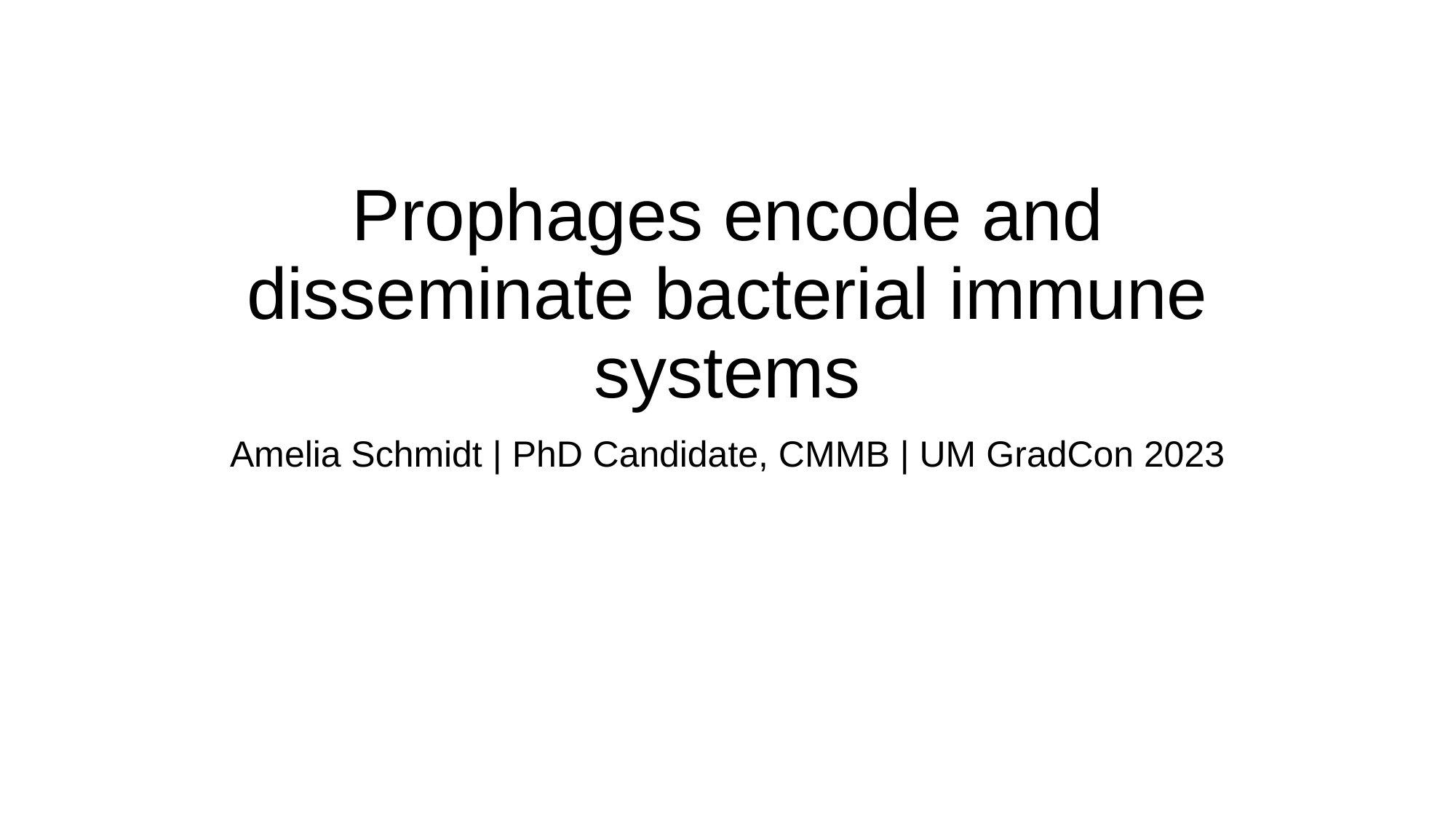

# Prophages encode and disseminate bacterial immune systems
Amelia Schmidt | PhD Candidate, CMMB | UM GradCon 2023